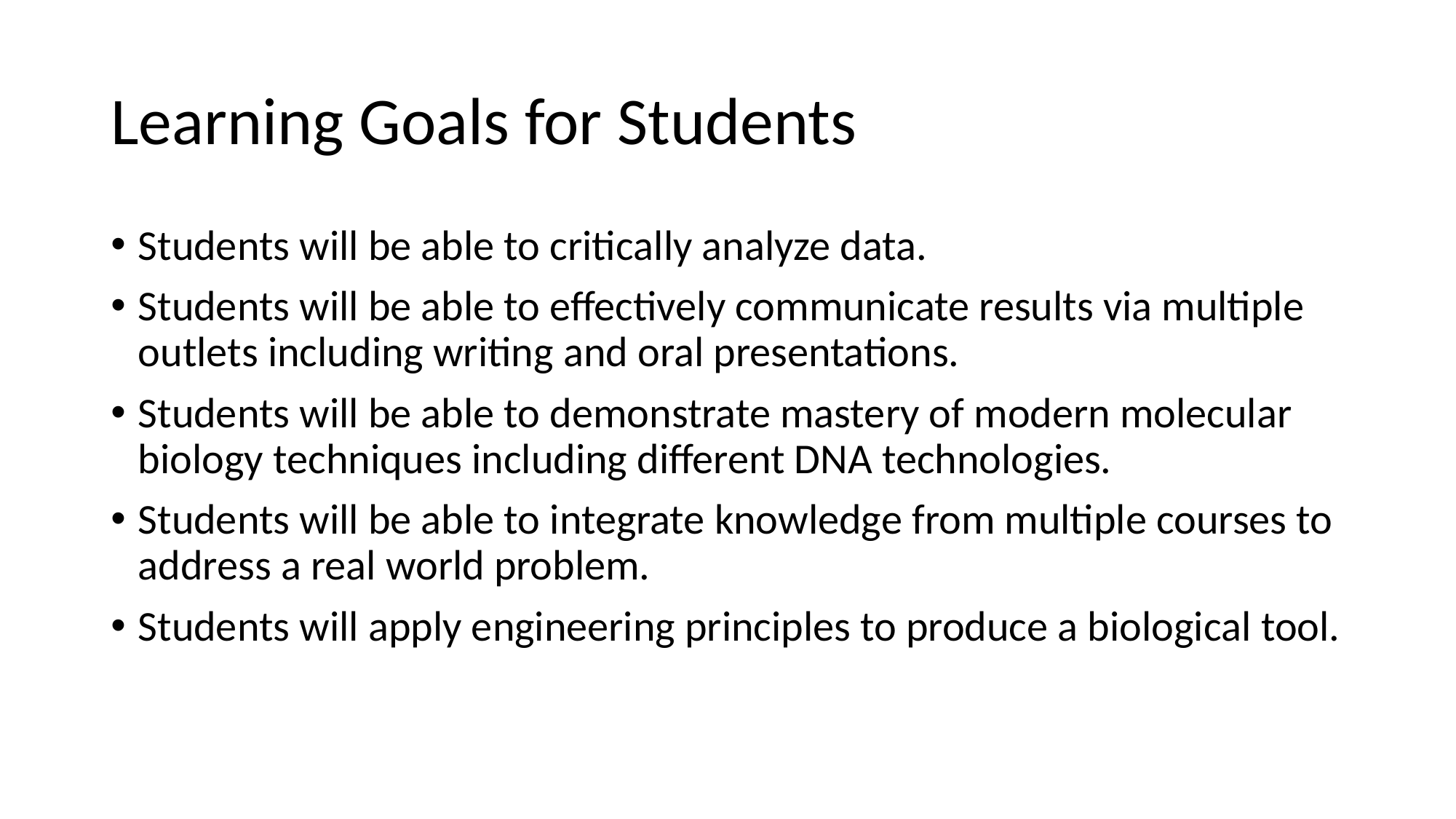

# Learning Goals for Students
Students will be able to critically analyze data.
Students will be able to effectively communicate results via multiple outlets including writing and oral presentations.
Students will be able to demonstrate mastery of modern molecular biology techniques including different DNA technologies.
Students will be able to integrate knowledge from multiple courses to address a real world problem.
Students will apply engineering principles to produce a biological tool.